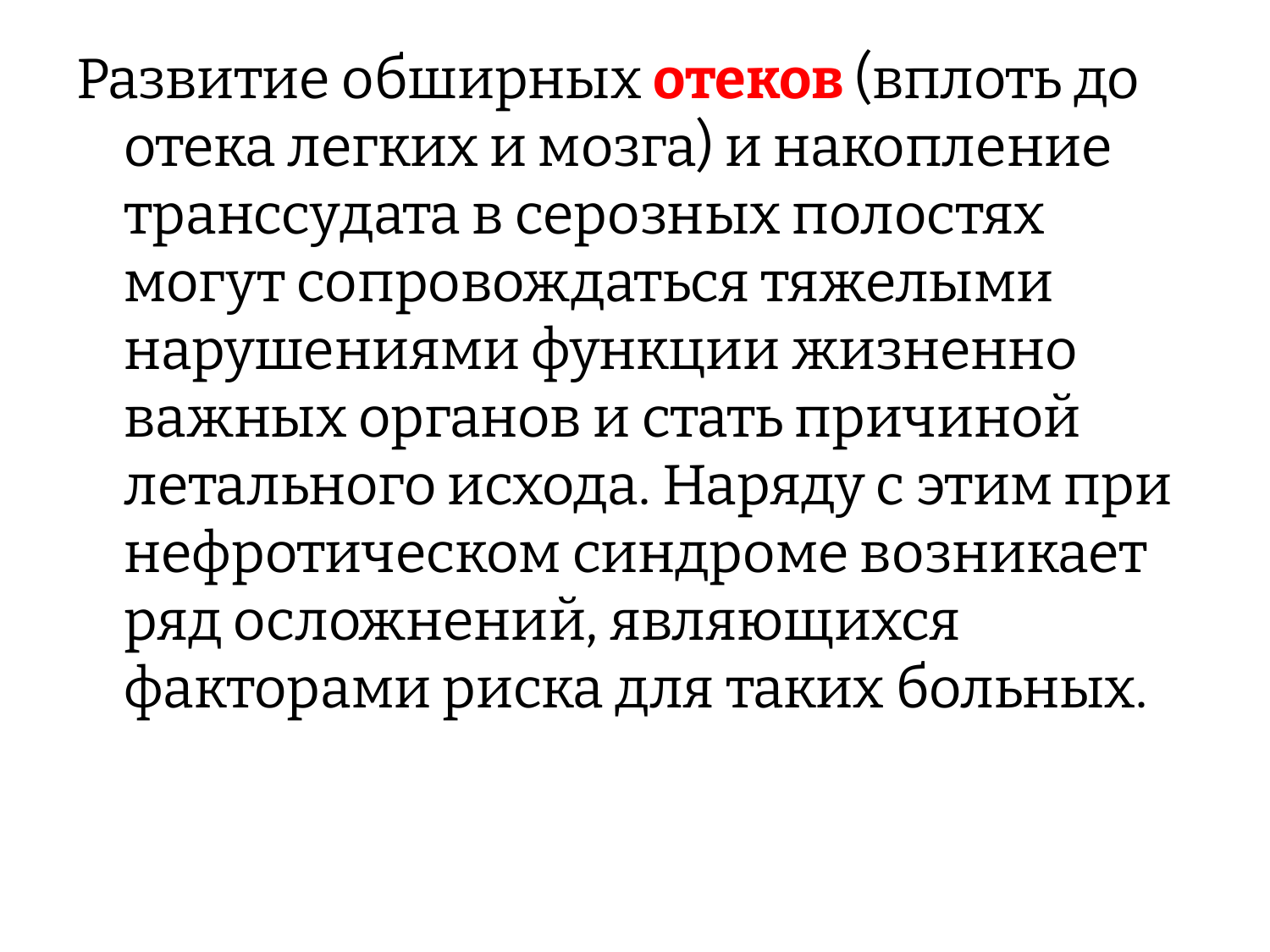

Развитие обширных отеков (вплоть до отека легких и мозга) и накопление транссудата в серозных полостях могут сопровождаться тяжелыми нарушениями функции жизненно важных органов и стать причиной летального исхода. Наряду с этим при нефротическом синдроме возникает ряд осложнений, являющихся факторами риска для таких больных.

#